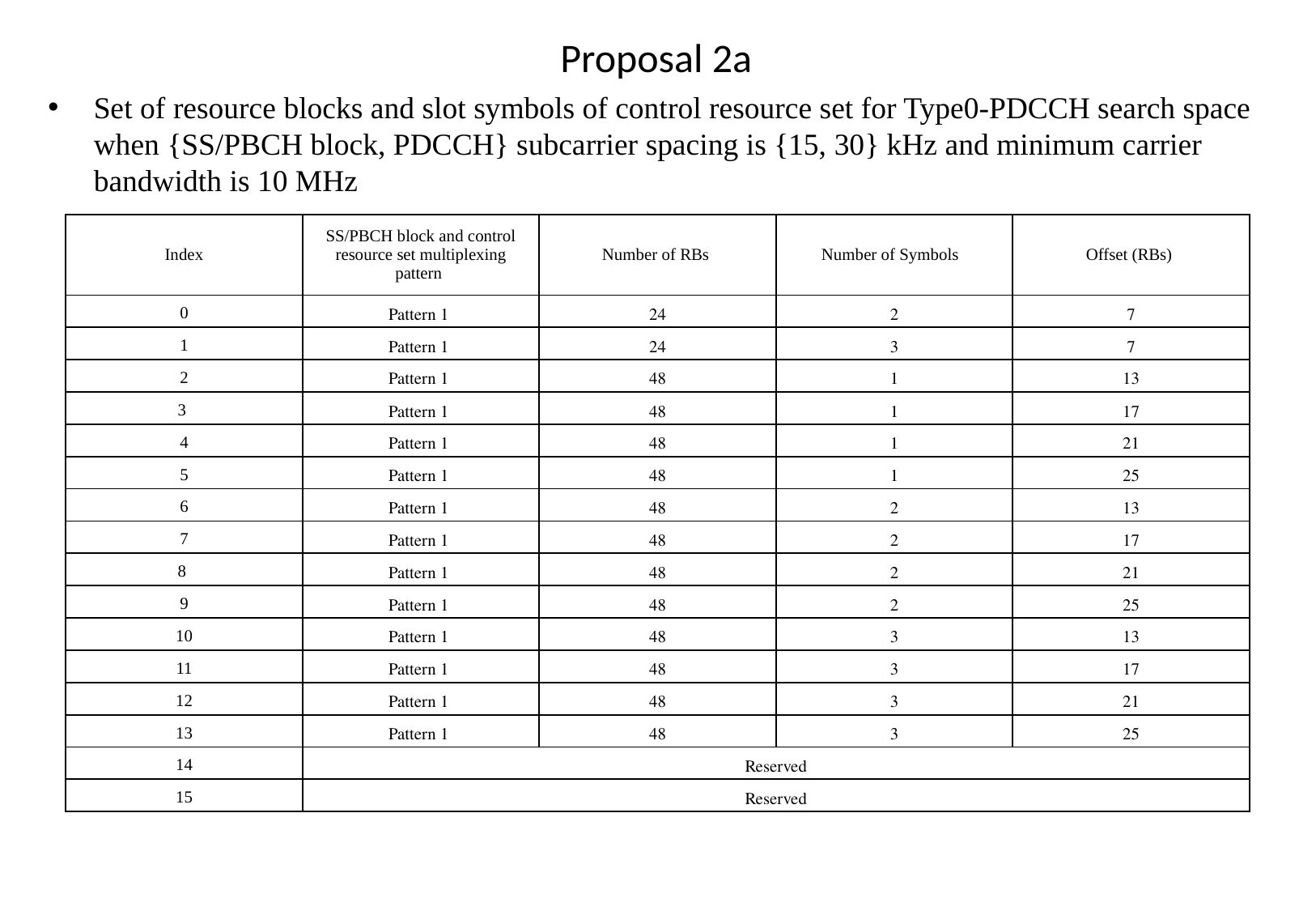

# Proposal 2a
Set of resource blocks and slot symbols of control resource set for Type0-PDCCH search space when {SS/PBCH block, PDCCH} subcarrier spacing is {15, 30} kHz and minimum carrier bandwidth is 10 MHz

| Index | SS/PBCH block and control resource set multiplexing pattern | Number of RBs | Number of Symbols | Offset (RBs) |
| --- | --- | --- | --- | --- |
| 0 | Pattern 1 | 24 | 2 | 7 |
| 1 | Pattern 1 | 24 | 3 | 7 |
| 2 | Pattern 1 | 48 | 1 | 13 |
| 3 | Pattern 1 | 48 | 1 | 17 |
| 4 | Pattern 1 | 48 | 1 | 21 |
| 5 | Pattern 1 | 48 | 1 | 25 |
| 6 | Pattern 1 | 48 | 2 | 13 |
| 7 | Pattern 1 | 48 | 2 | 17 |
| 8 | Pattern 1 | 48 | 2 | 21 |
| 9 | Pattern 1 | 48 | 2 | 25 |
| 10 | Pattern 1 | 48 | 3 | 13 |
| 11 | Pattern 1 | 48 | 3 | 17 |
| 12 | Pattern 1 | 48 | 3 | 21 |
| 13 | Pattern 1 | 48 | 3 | 25 |
| 14 | Reserved |  |  |  |
| 15 | Reserved |  |  |  |